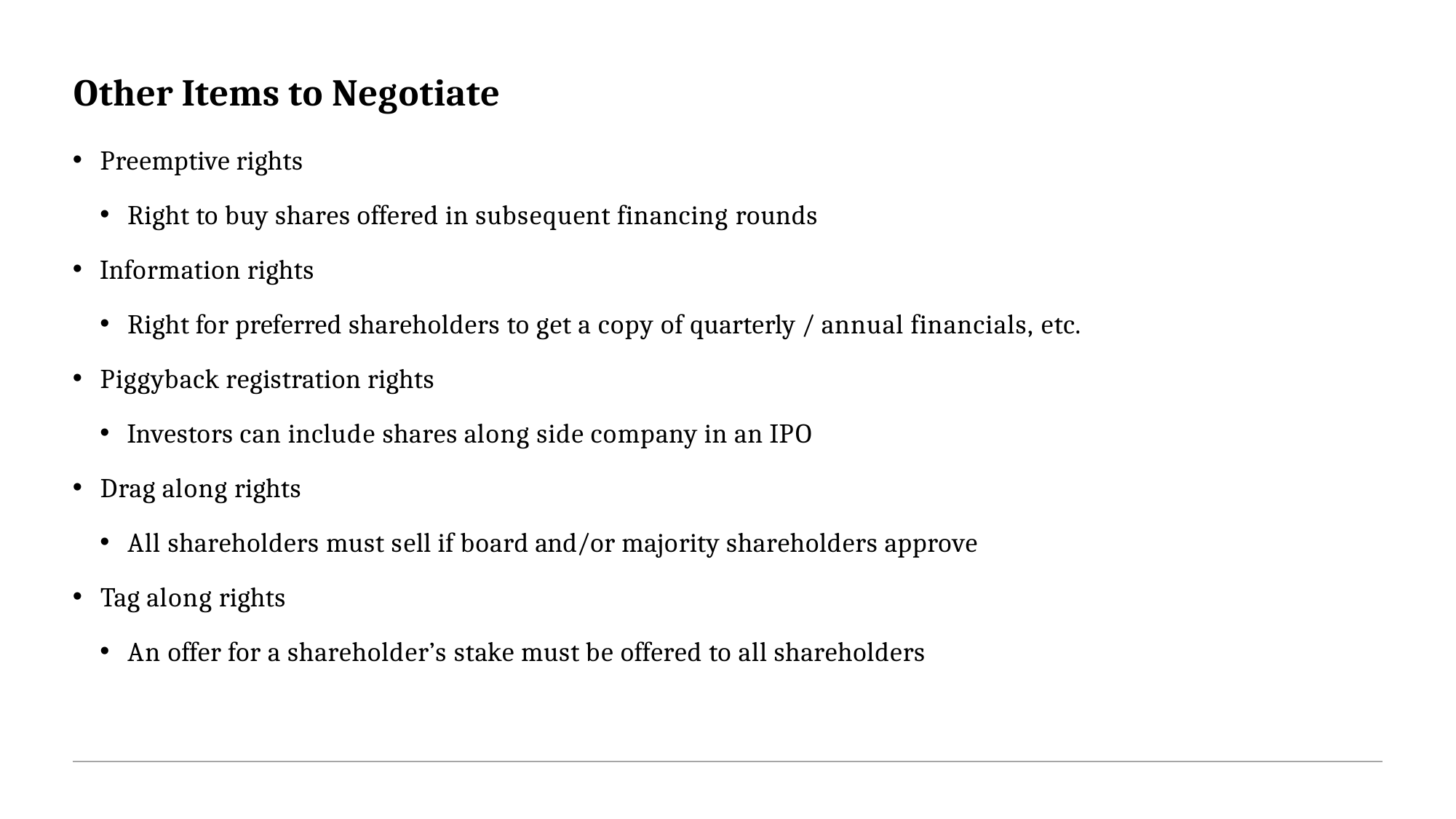

# Other Items to Negotiate
Preemptive rights
Right to buy shares offered in subsequent financing rounds
Information rights
Right for preferred shareholders to get a copy of quarterly / annual financials, etc.
Piggyback registration rights
Investors can include shares along side company in an IPO
Drag along rights
All shareholders must sell if board and/or majority shareholders approve
Tag along rights
An offer for a shareholder’s stake must be offered to all shareholders